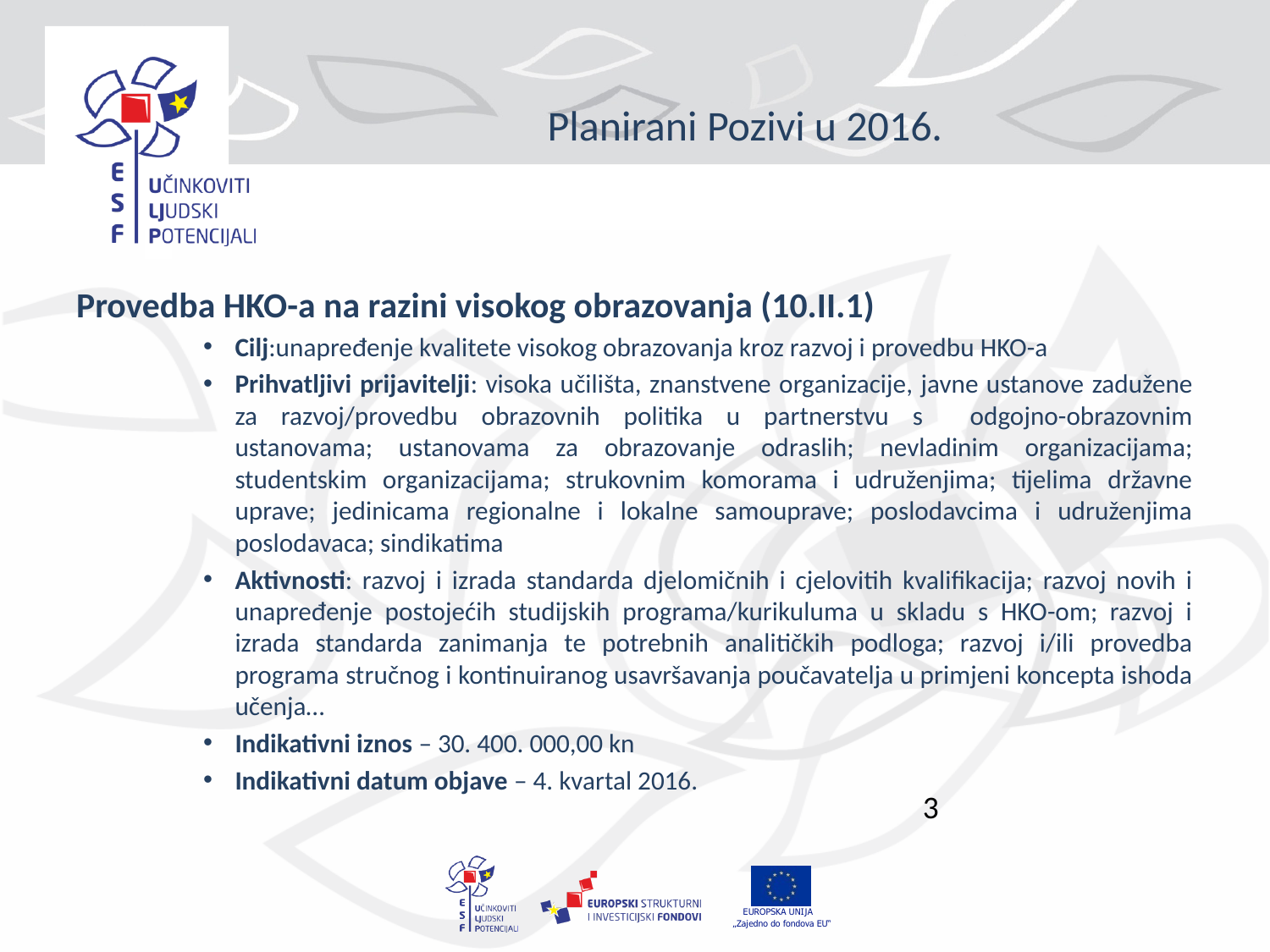

# Planirani Pozivi u 2016.
Provedba HKO-a na razini visokog obrazovanja (10.II.1)
Cilj:unapređenje kvalitete visokog obrazovanja kroz razvoj i provedbu HKO-a
Prihvatljivi prijavitelji: visoka učilišta, znanstvene organizacije, javne ustanove zadužene za razvoj/provedbu obrazovnih politika u partnerstvu s  odgojno-obrazovnim ustanovama; ustanovama za obrazovanje odraslih; nevladinim organizacijama; studentskim organizacijama; strukovnim komorama i udruženjima; tijelima državne uprave; jedinicama regionalne i lokalne samouprave; poslodavcima i udruženjima poslodavaca; sindikatima
Aktivnosti: razvoj i izrada standarda djelomičnih i cjelovitih kvalifikacija; razvoj novih i unapređenje postojećih studijskih programa/kurikuluma u skladu s HKO-om; razvoj i izrada standarda zanimanja te potrebnih analitičkih podloga; razvoj i/ili provedba programa stručnog i kontinuiranog usavršavanja poučavatelja u primjeni koncepta ishoda učenja…
Indikativni iznos – 30. 400. 000,00 kn
Indikativni datum objave – 4. kvartal 2016.

3